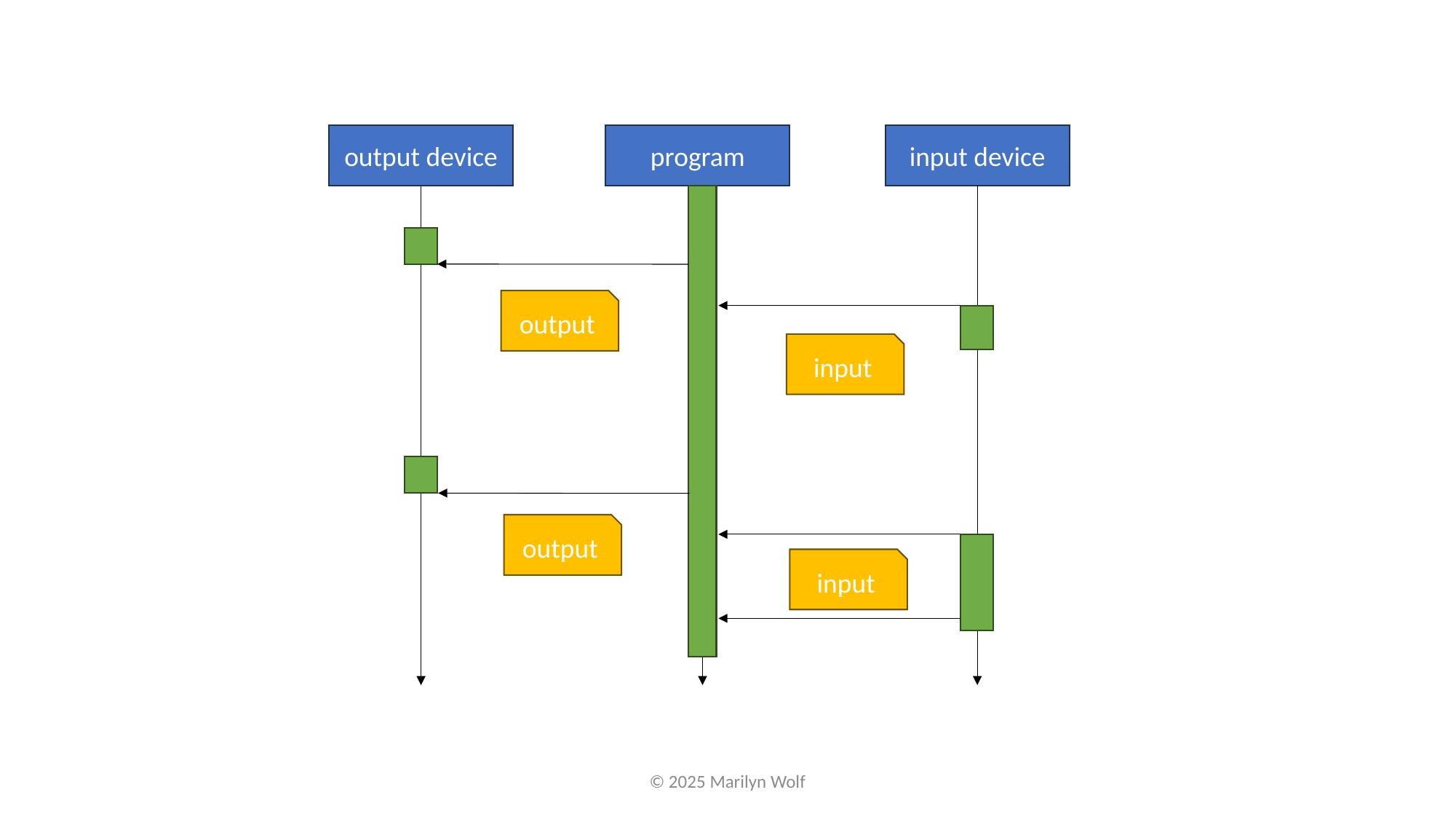

output device
input device
program

output

input

output

input
© 2025 Marilyn Wolf